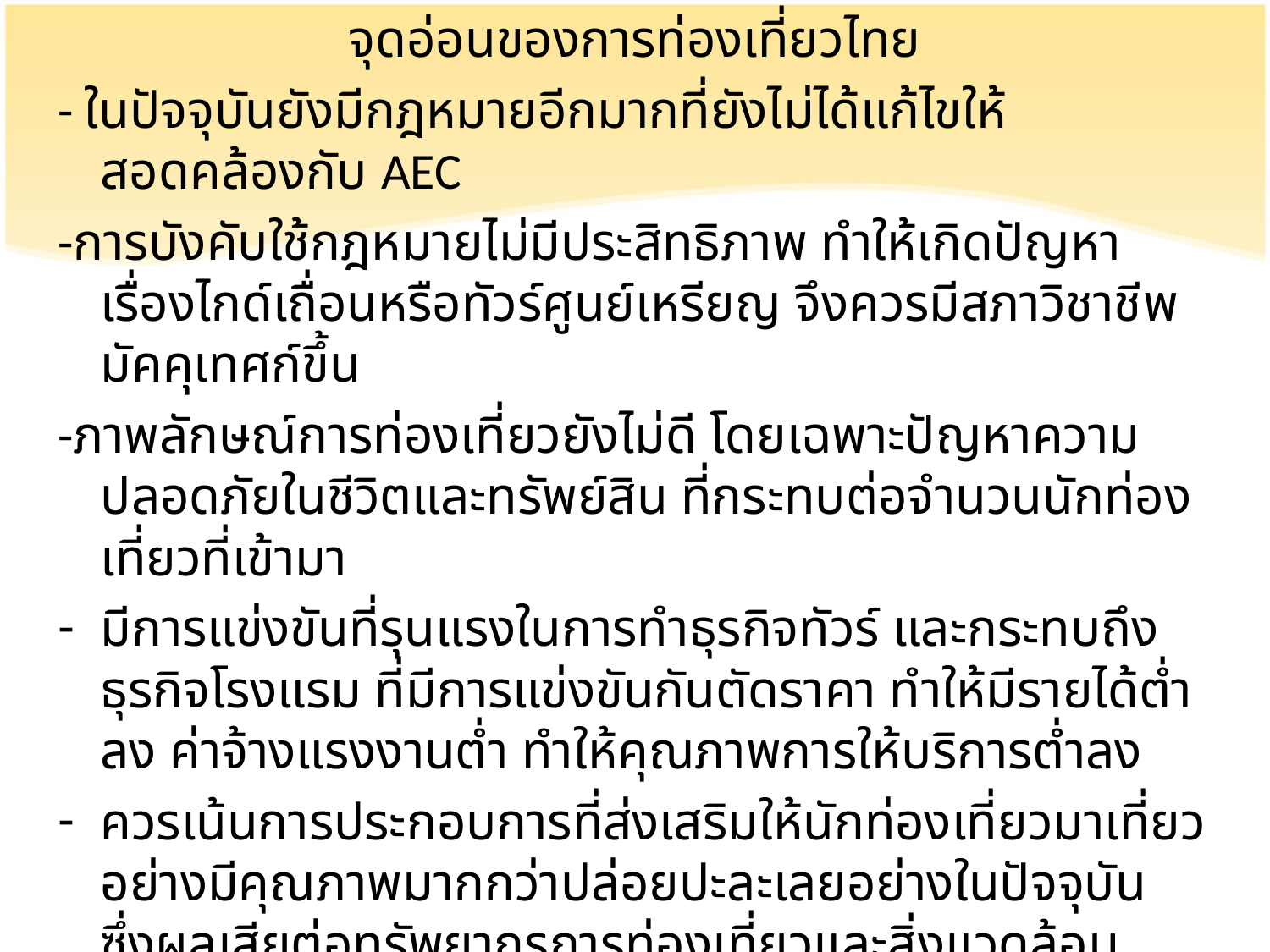

จุดอ่อนของการท่องเที่ยวไทย
- ในปัจจุบันยังมีกฎหมายอีกมากที่ยังไม่ได้แก้ไขให้สอดคล้องกับ AEC
-การบังคับใช้กฎหมายไม่มีประสิทธิภาพ ทำให้เกิดปัญหาเรื่องไกด์เถื่อนหรือทัวร์ศูนย์เหรียญ จึงควรมีสภาวิชาชีพมัคคุเทศก์ขึ้น
-ภาพลักษณ์การท่องเที่ยวยังไม่ดี โดยเฉพาะปัญหาความปลอดภัยในชีวิตและทรัพย์สิน ที่กระทบต่อจำนวนนักท่องเที่ยวที่เข้ามา
มีการแข่งขันที่รุนแรงในการทำธุรกิจทัวร์ และกระทบถึงธุรกิจโรงแรม ที่มีการแข่งขันกันตัดราคา ทำให้มีรายได้ต่ำลง ค่าจ้างแรงงานต่ำ ทำให้คุณภาพการให้บริการต่ำลง
ควรเน้นการประกอบการที่ส่งเสริมให้นักท่องเที่ยวมาเที่ยวอย่างมีคุณภาพมากกว่าปล่อยปะละเลยอย่างในปัจจุบัน ซึ่งผลเสียต่อทรัพยากรการท่องเที่ยวและสิ่งแวดล้อม